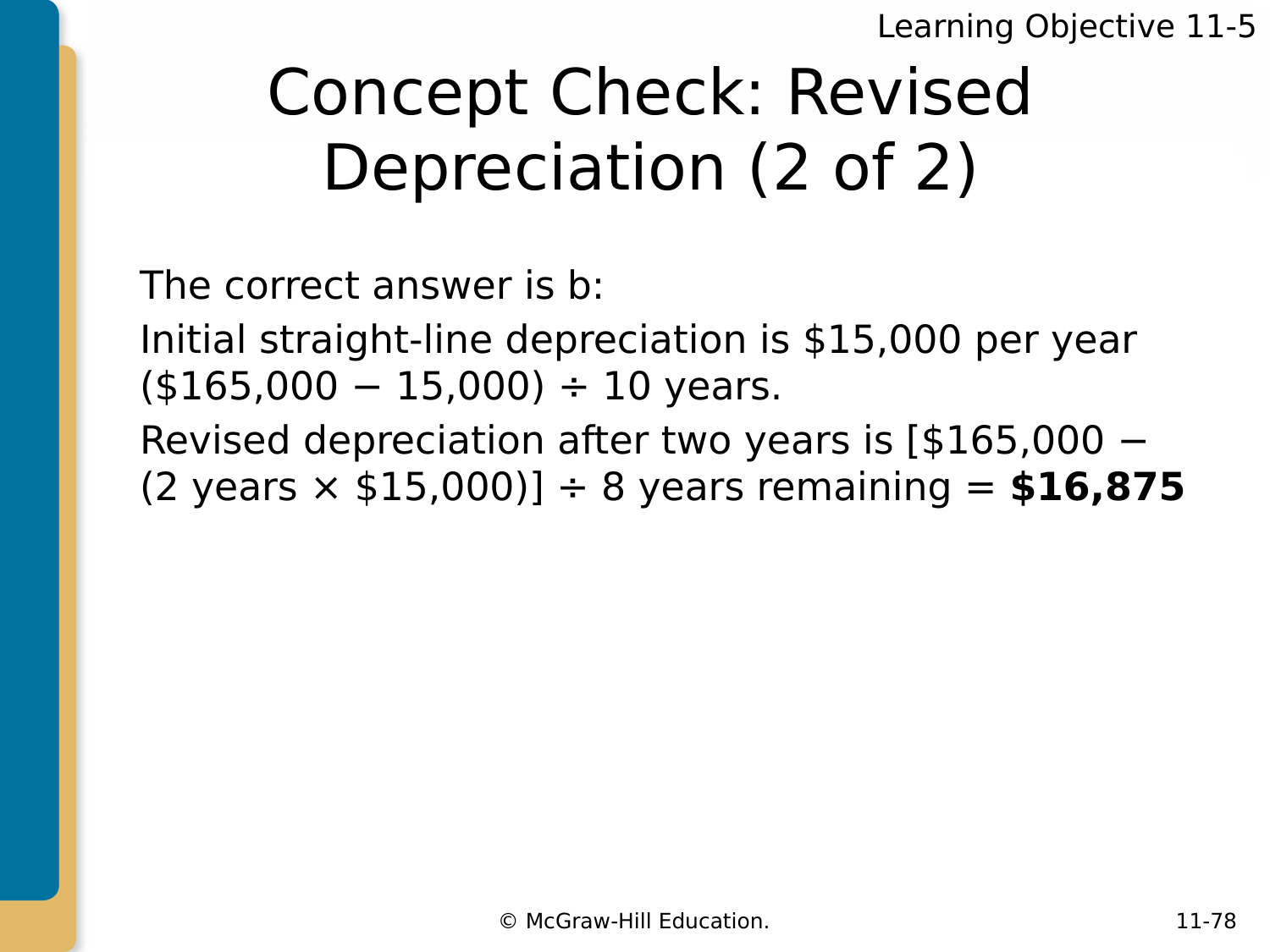

Learning Objective 11-5
# Concept Check: Revised Depreciation (2 of 2)
The correct answer is b:
Initial straight-line depreciation is $15,000 per year ($165,000 − 15,000) ÷ 10 years.
Revised depreciation after two years is [$165,000 − (2 years × $15,000)] ÷ 8 years remaining = $16,875